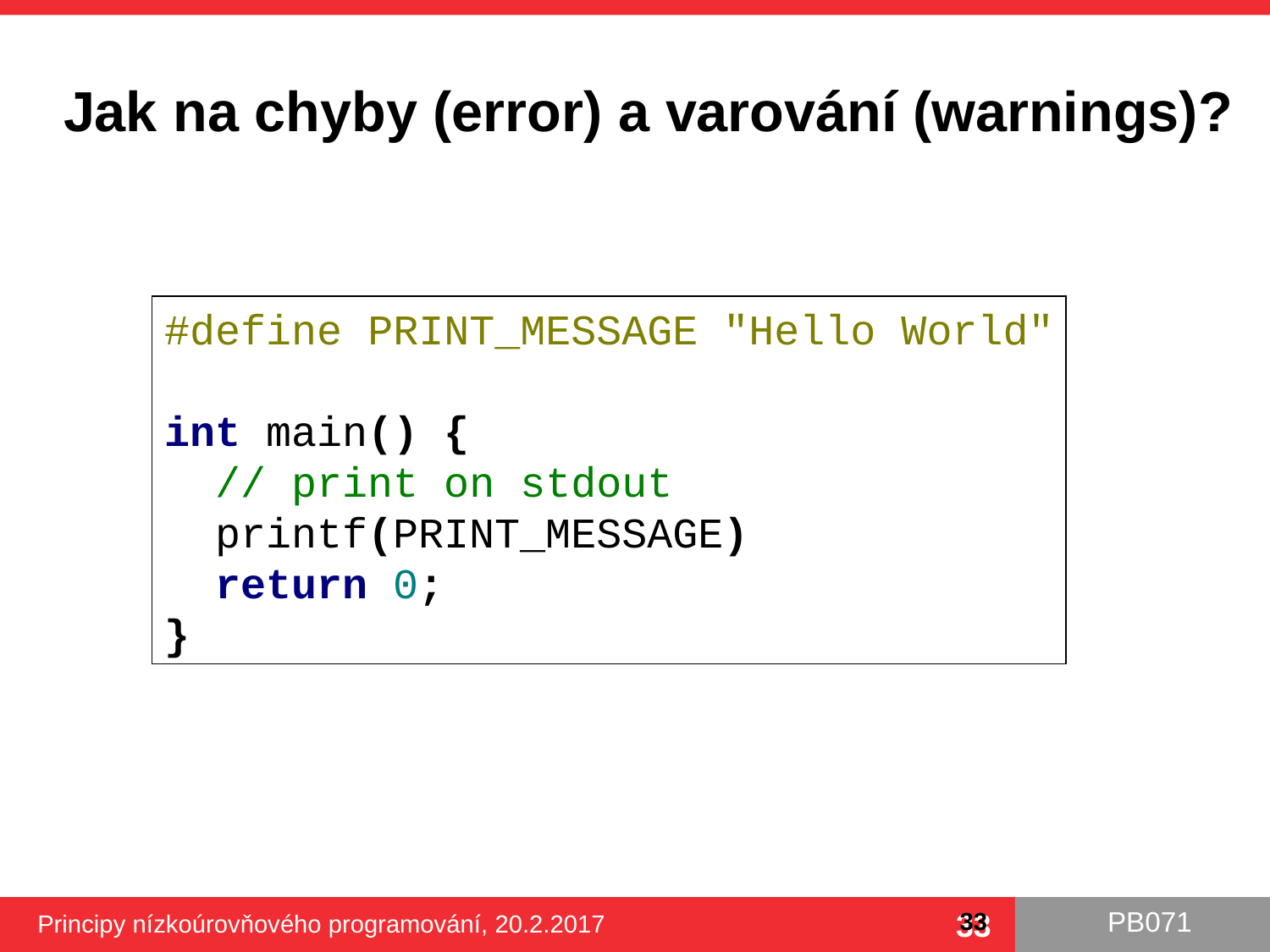

# Jak na chyby (error) a varování (warnings)?

#define PRINT_MESSAGE "Hello World"

int main() {
  // print on stdout
  printf(PRINT_MESSAGE)
  return 0;
}
33
Principy nízkoúrovňového programování, 20.2.2017